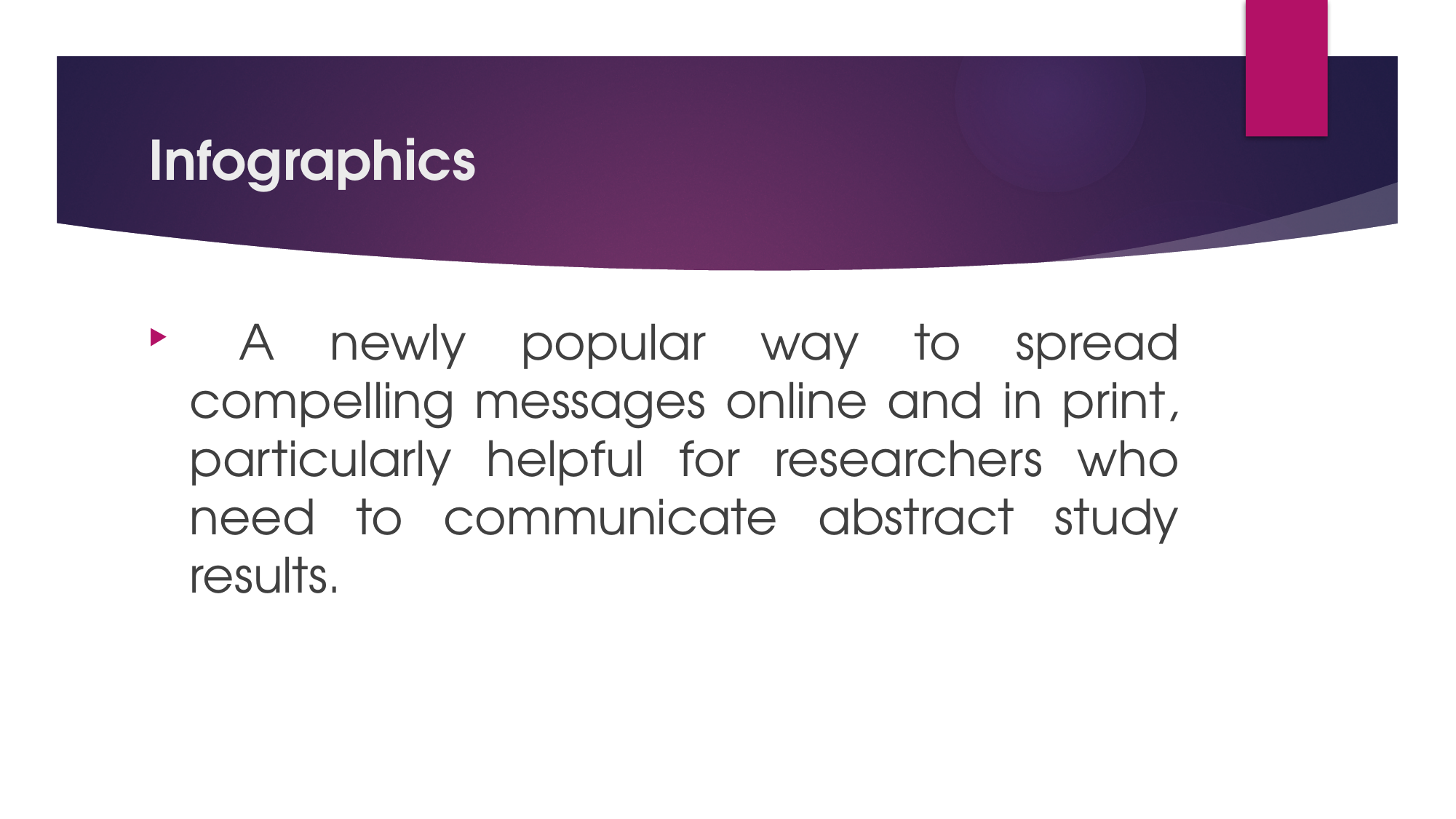

# Infographics
 A newly popular way to spread compelling messages online and in print, particularly helpful for researchers who need to communicate abstract study results.